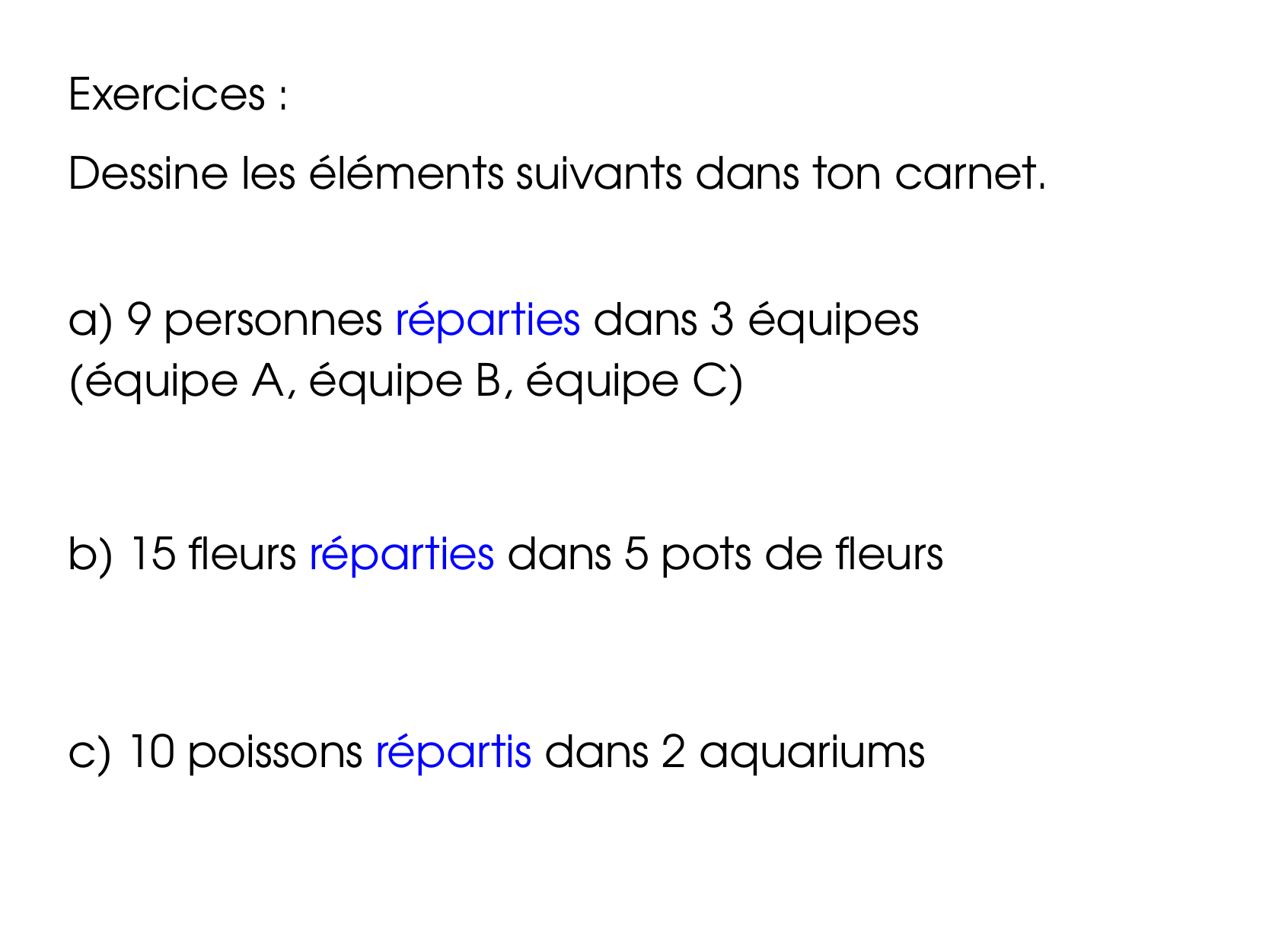

Exercices :
Dessine les éléments suivants dans ton carnet.
a) 9 personnes réparties dans 3 équipes (équipe A, équipe B, équipe C)
b) 15 fleurs réparties dans 5 pots de fleurs
c) 10 poissons répartis dans 2 aquariums